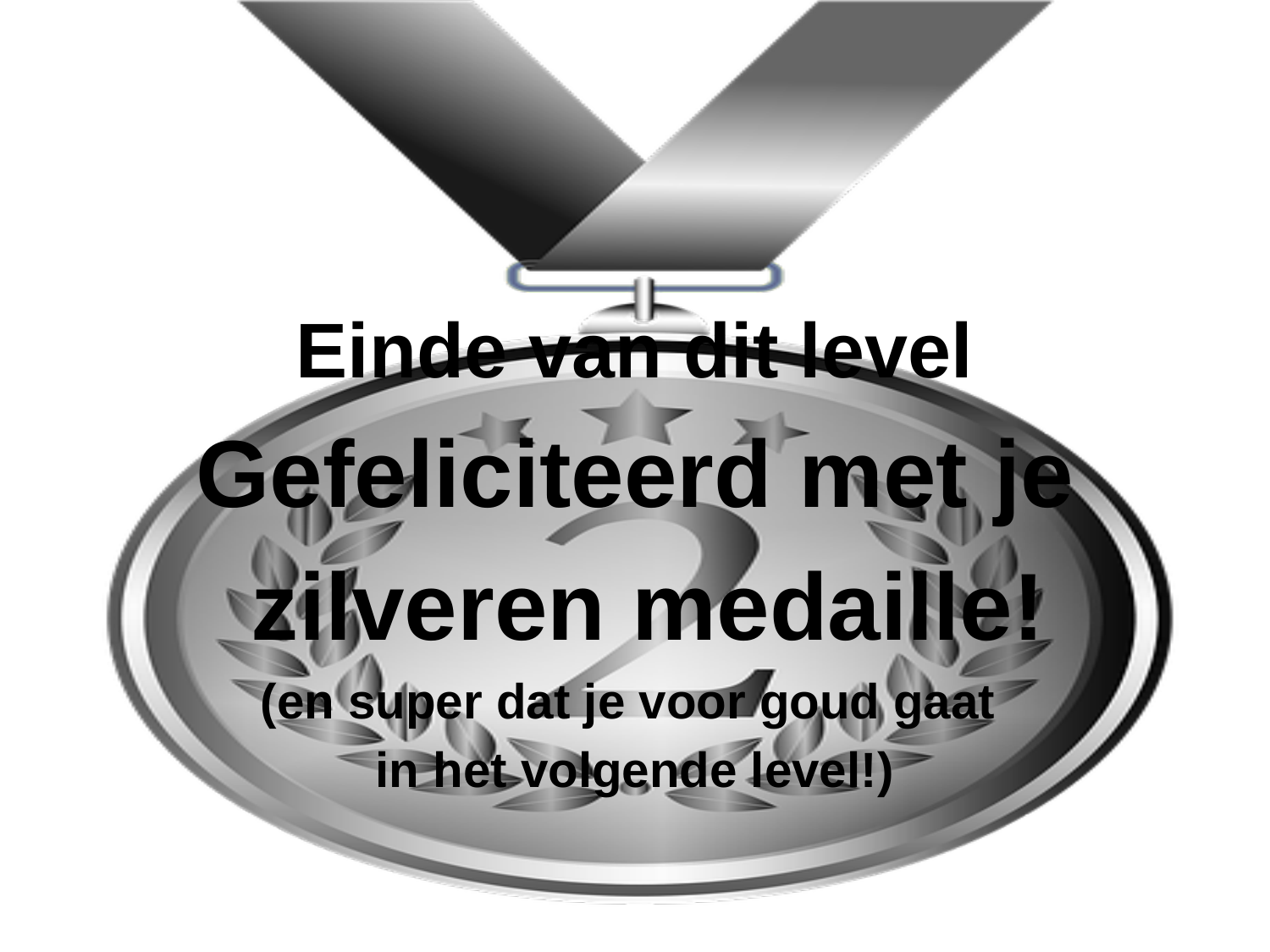

Einde van dit level
Gefeliciteerd met je
 zilveren medaille!
(en super dat je voor goud gaat
in het volgende level!)